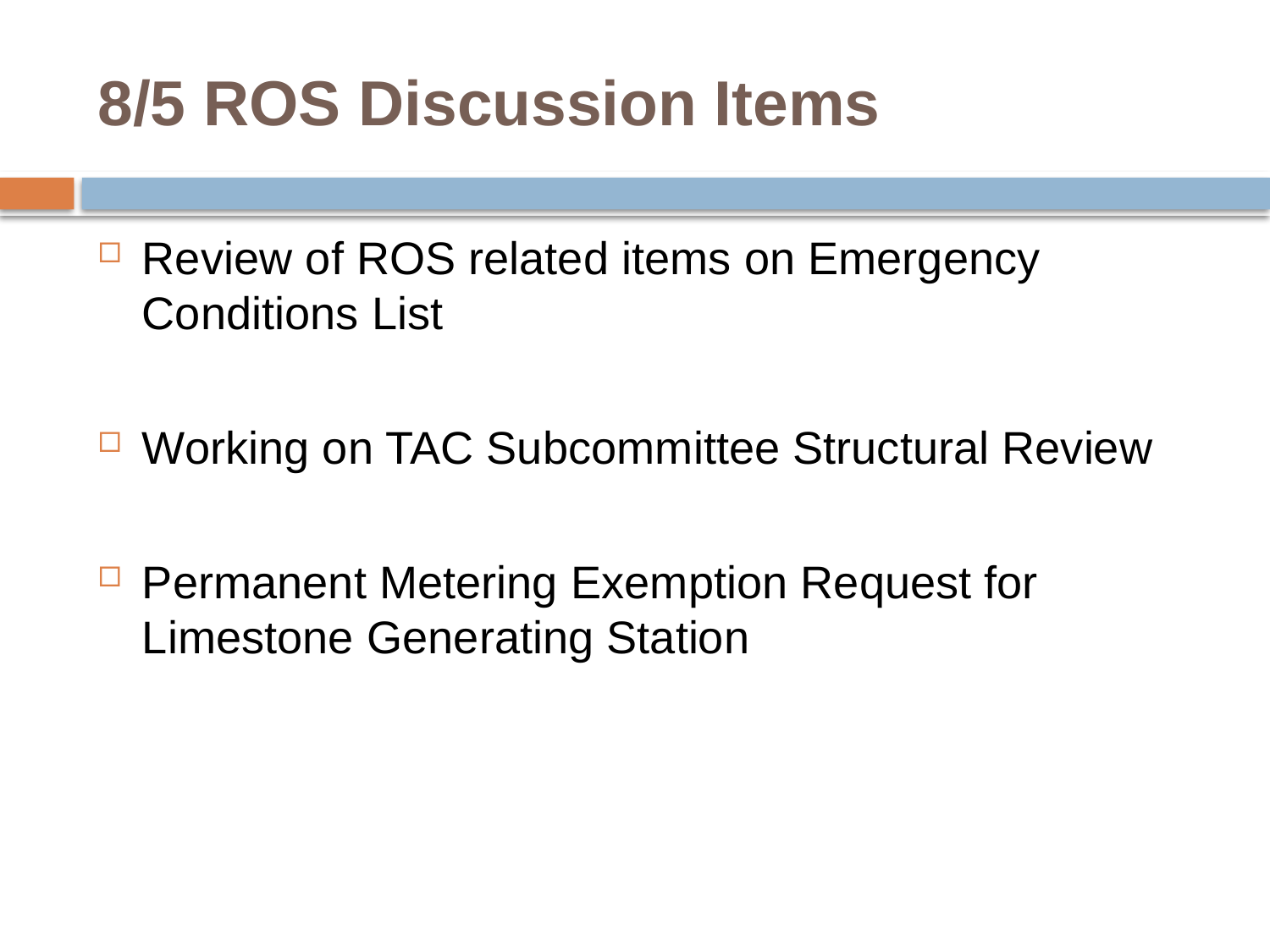

# 8/5 ROS Discussion Items
Review of ROS related items on Emergency Conditions List

Working on TAC Subcommittee Structural Review

Permanent Metering Exemption Request for Limestone Generating Station